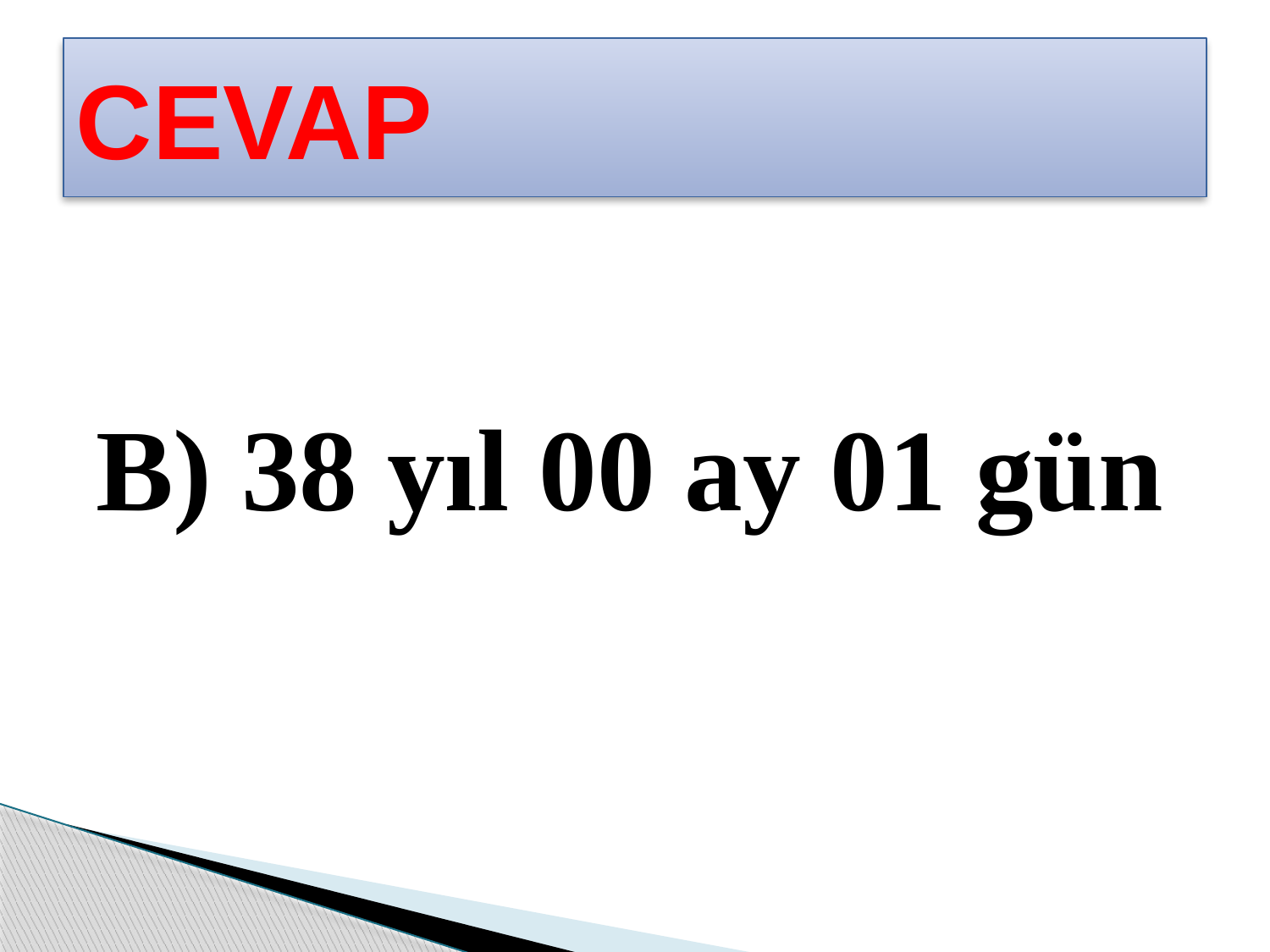

# CEVAP

B) 38 yıl 00 ay 01 gün